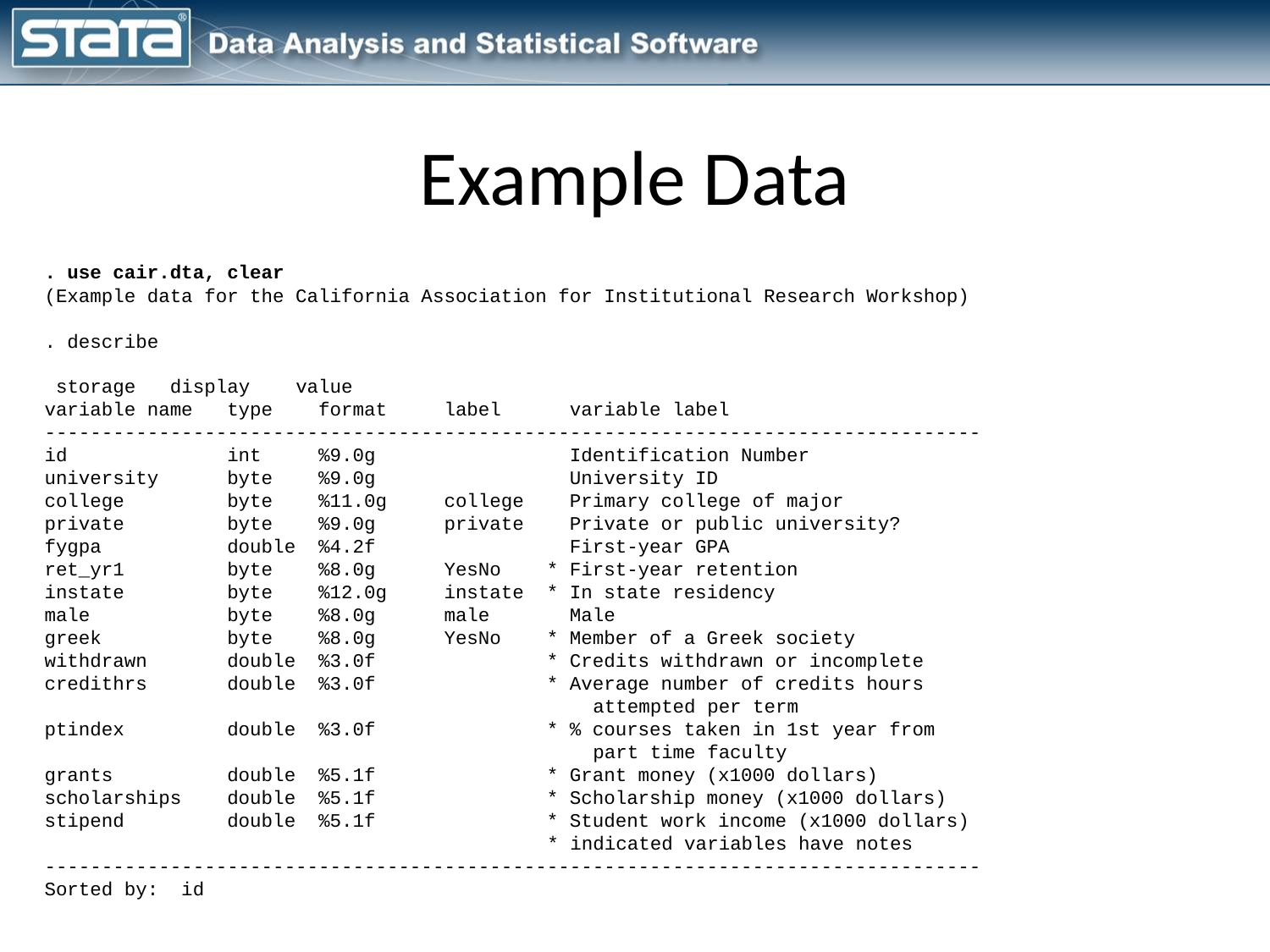

# Example Data
. use cair.dta, clear
(Example data for the California Association for Institutional Research Workshop)

. describe

 storage   display    value
variable name   type    format     label      variable label
----------------------------------------------------------------------------------
id              int     %9.0g                 Identification Number
university      byte    %9.0g                 University ID
college         byte    %11.0g     college    Primary college of major
private         byte    %9.0g      private    Private or public university?
fygpa           double  %4.2f                 First-year GPA
ret_yr1         byte    %8.0g      YesNo    * First-year retention
instate         byte    %12.0g     instate  * In state residency
male            byte    %8.0g      male       Male
greek           byte    %8.0g      YesNo    * Member of a Greek society
withdrawn       double  %3.0f               * Credits withdrawn or incomplete
credithrs       double  %3.0f               * Average number of credits hours
                                                attempted per term
ptindex         double  %3.0f               * % courses taken in 1st year from
                                                part time faculty
grants          double  %5.1f               * Grant money (x1000 dollars)
scholarships    double  %5.1f               * Scholarship money (x1000 dollars)
stipend         double  %5.1f               * Student work income (x1000 dollars)
                                            * indicated variables have notes
----------------------------------------------------------------------------------
Sorted by:  id